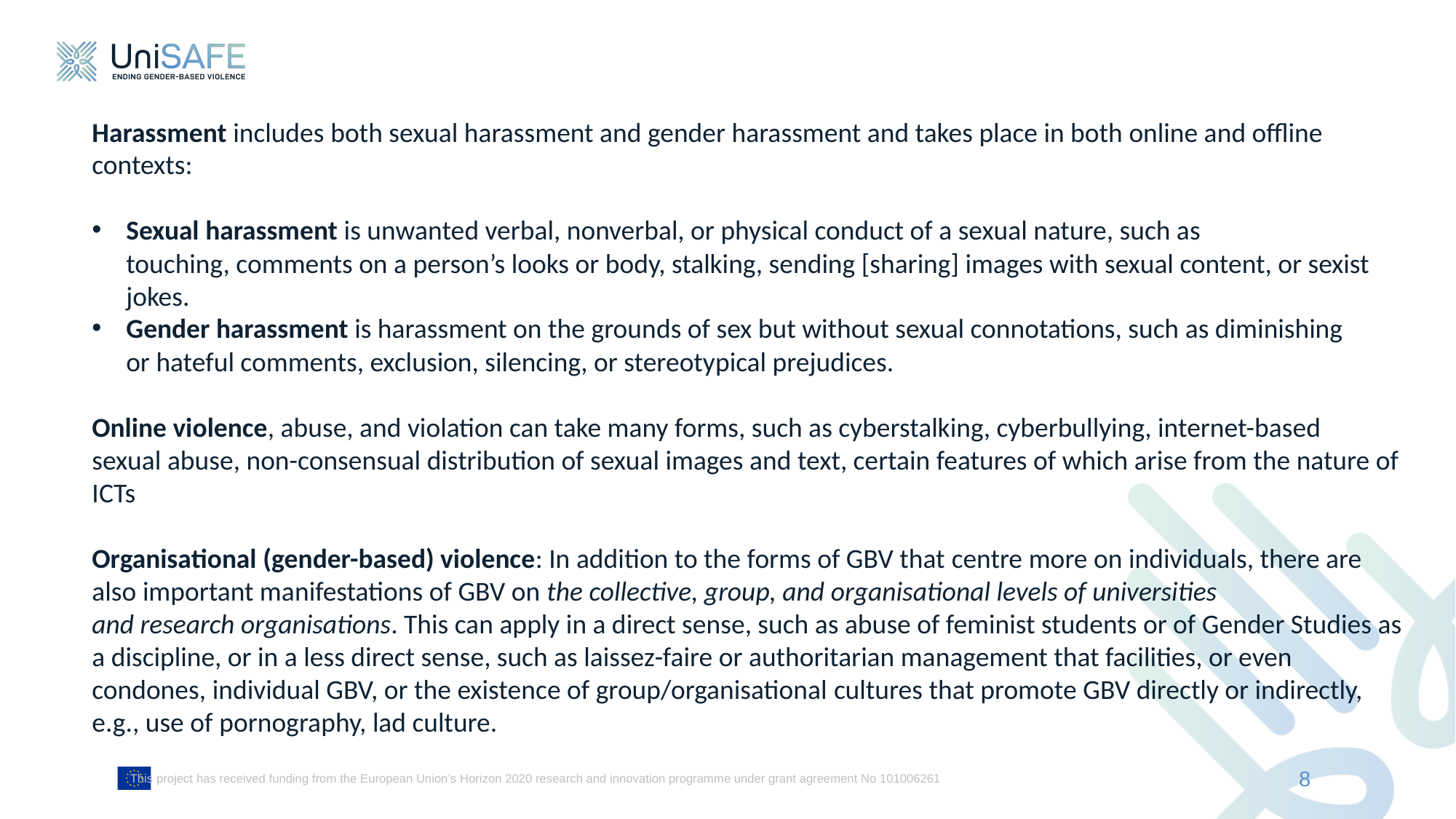

Harassment includes both sexual harassment and gender harassment and takes place in both online and offline contexts:  ​

Sexual harassment is unwanted verbal, nonverbal, or physical conduct of a sexual nature, such as touching, comments on a person’s looks or body, stalking, sending [sharing] images with sexual content, or sexist jokes.
Gender harassment is harassment on the grounds of sex but without sexual connotations, such as diminishing or hateful comments, exclusion, silencing, or stereotypical prejudices.​

Online violence, abuse, and violation can take many forms, such as cyberstalking, cyberbullying, internet-based sexual abuse, non-consensual distribution of sexual images and text, certain features of which arise from the nature of ICTs

Organisational (gender-based) violence: In addition to the forms of GBV that centre more on individuals, there are also important manifestations of GBV on the collective, group, and organisational levels of universities and research organisations. This can apply in a direct sense, such as abuse of feminist students or of Gender Studies as a discipline, or in a less direct sense, such as laissez-faire or authoritarian management that facilities, or even condones, individual GBV, or the existence of group/organisational cultures that promote GBV directly or indirectly, e.g., use of pornography, lad culture.​
8